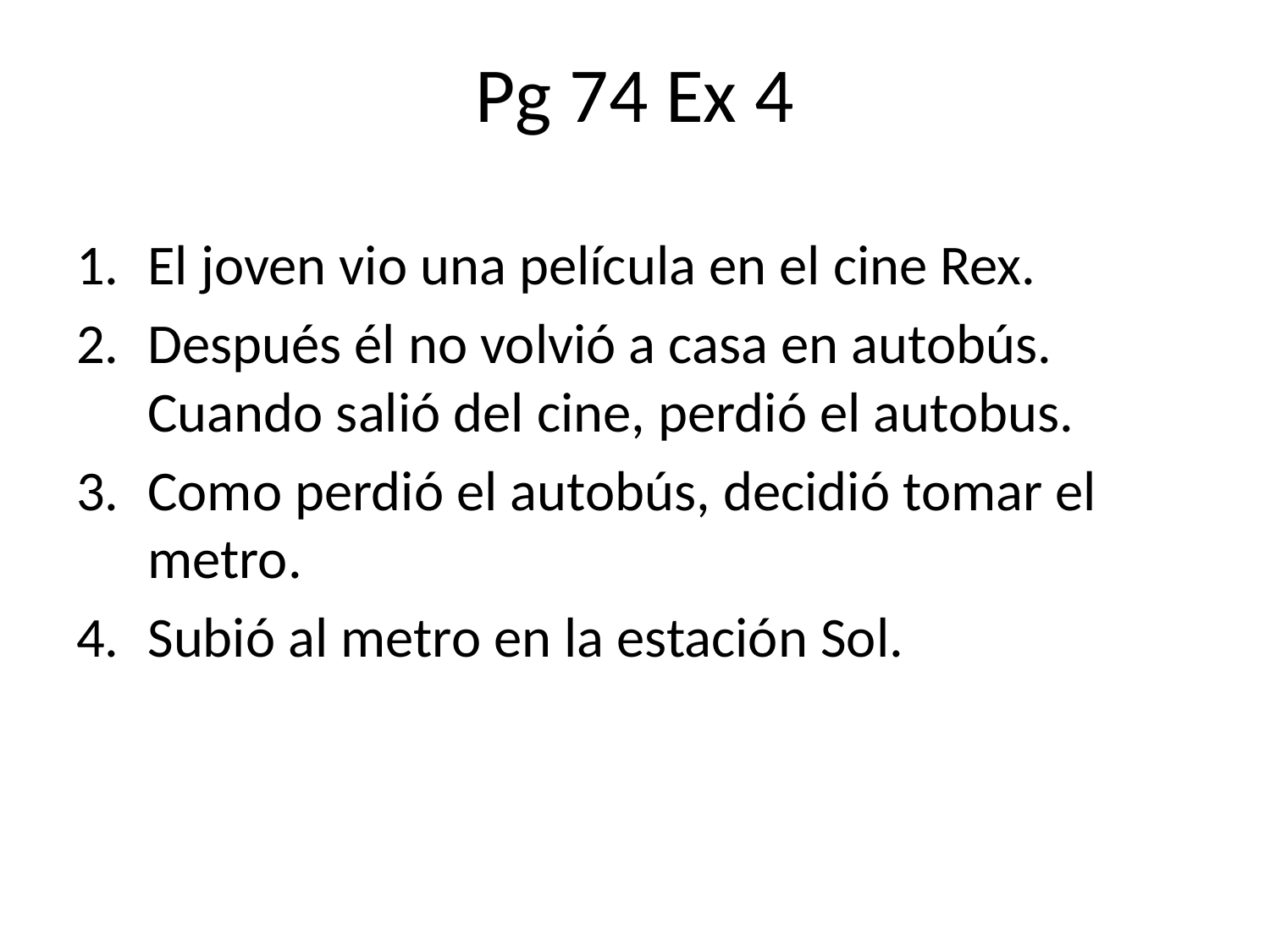

# Pg 74 Ex 4
El joven vio una película en el cine Rex.
Después él no volvió a casa en autobús. Cuando salió del cine, perdió el autobus.
Como perdió el autobús, decidió tomar el  metro.
Subió al metro en la estación Sol.